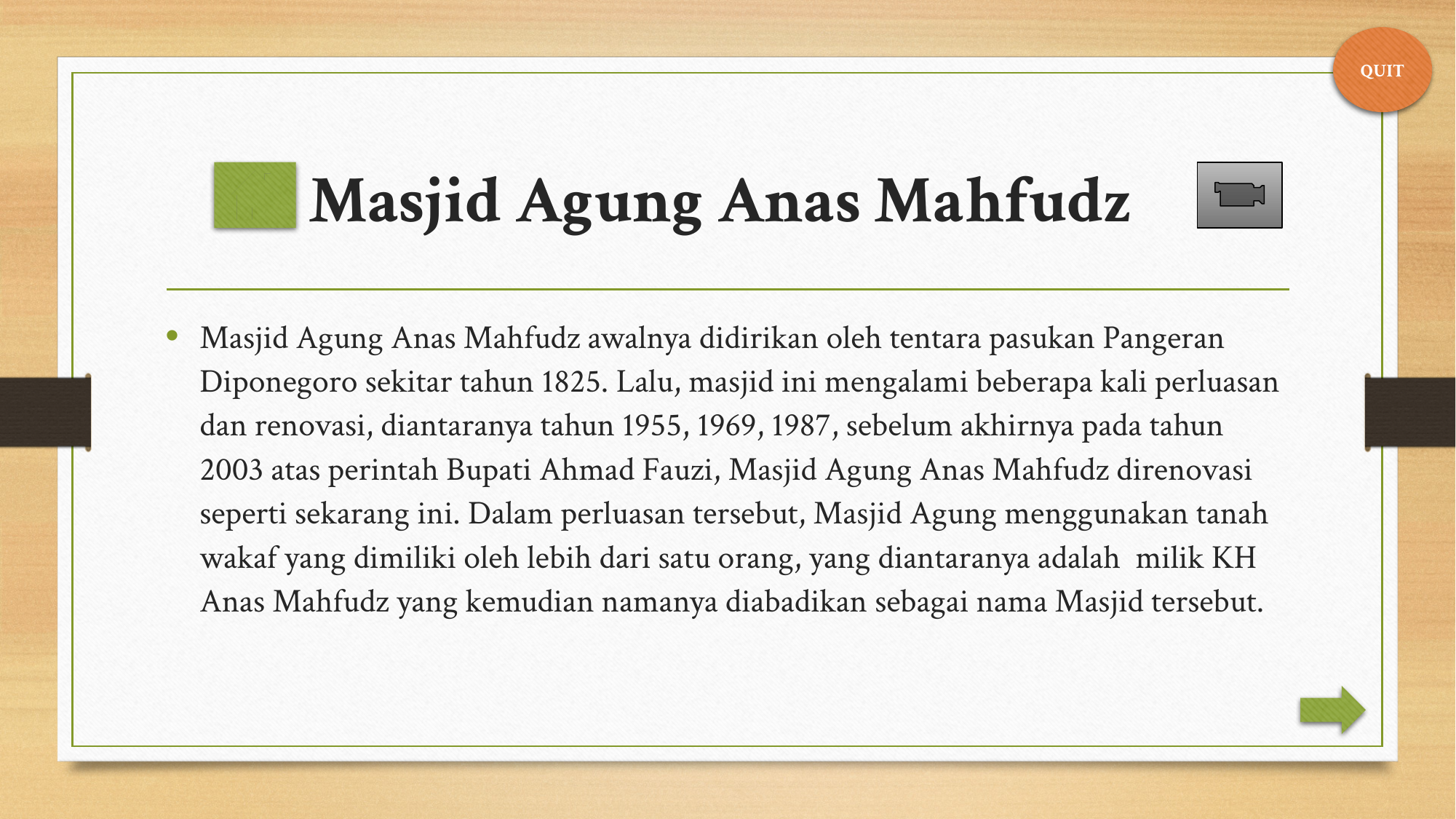

QUIT
# Masjid Agung Anas Mahfudz

Masjid Agung Anas Mahfudz awalnya didirikan oleh tentara pasukan Pangeran Diponegoro sekitar tahun 1825. Lalu, masjid ini mengalami beberapa kali perluasan dan renovasi, diantaranya tahun 1955, 1969, 1987, sebelum akhirnya pada tahun 2003 atas perintah Bupati Ahmad Fauzi, Masjid Agung Anas Mahfudz direnovasi seperti sekarang ini. Dalam perluasan tersebut, Masjid Agung menggunakan tanah wakaf yang dimiliki oleh lebih dari satu orang, yang diantaranya adalah  milik KH Anas Mahfudz yang kemudian namanya diabadikan sebagai nama Masjid tersebut.